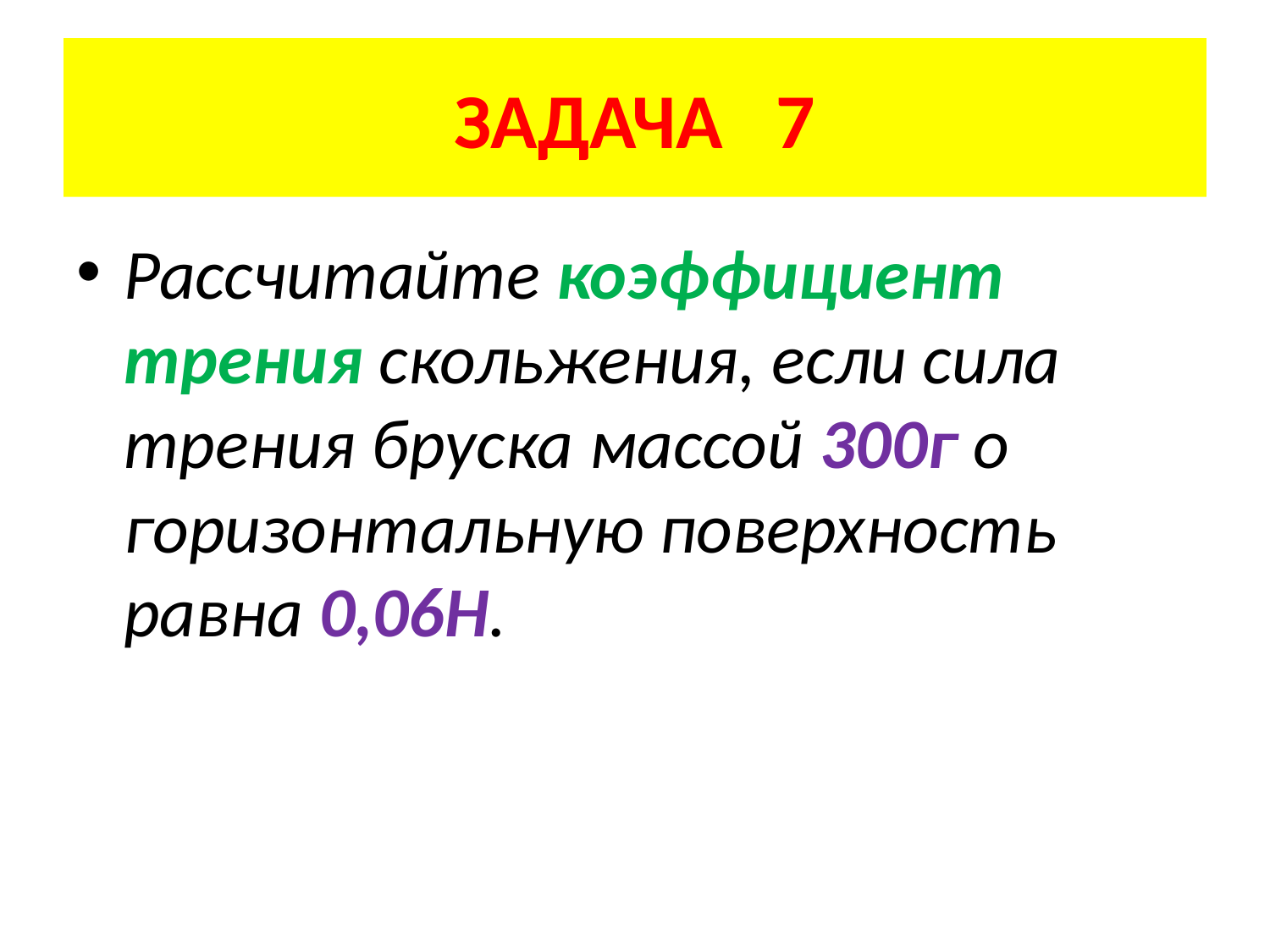

# ЗАДАЧА   7
Рассчитайте коэффициент трения скольжения, если сила трения бруска массой 300г о горизонтальную поверхность равна 0,06Н.